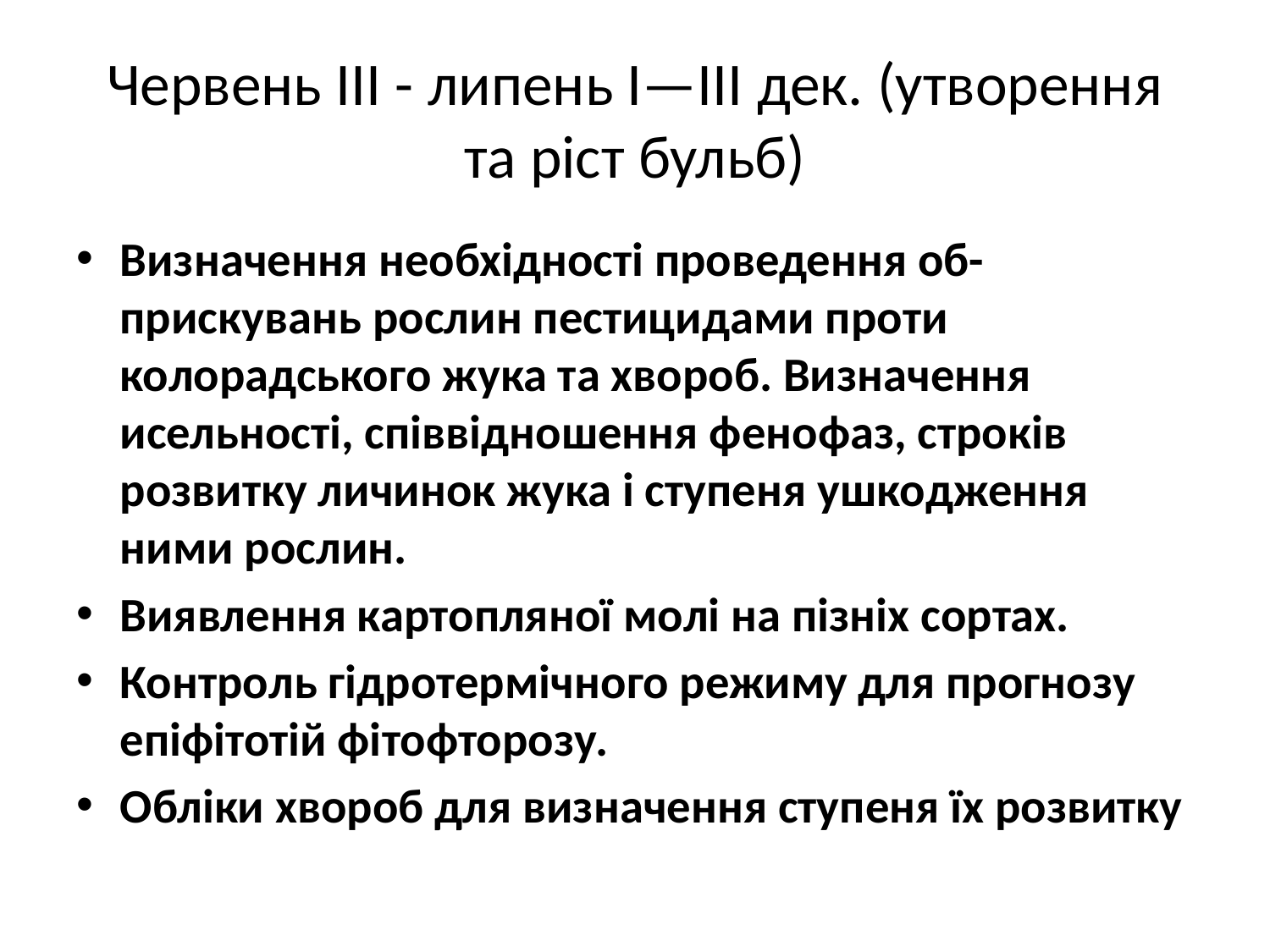

# Червень III - липень І—III дек. (утворення та ріст бульб)
Визначення необхідності проведення об-прискувань рослин пестицидами проти колорадського жука та хвороб. Визначення исельності, співвідношення фенофаз, строків розвитку личинок жука і ступеня ушкодження ними рослин.
Виявлення картопляної молі на пізніх сортах.
Контроль гідротермічного режиму для прогнозу епіфітотій фітофторозу.
Обліки хвороб для визначення ступеня їх розвитку